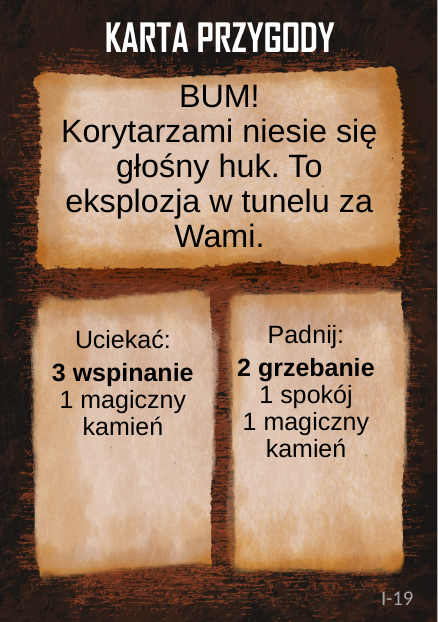

# BUM! Korytarzami niesie się głośny huk. To eksplozja w tunelu za Wami.
Padnij:
2 grzebanie
1 spokój
1 magiczny kamień
Uciekać:
3 wspinanie
1 magiczny kamień
I-19